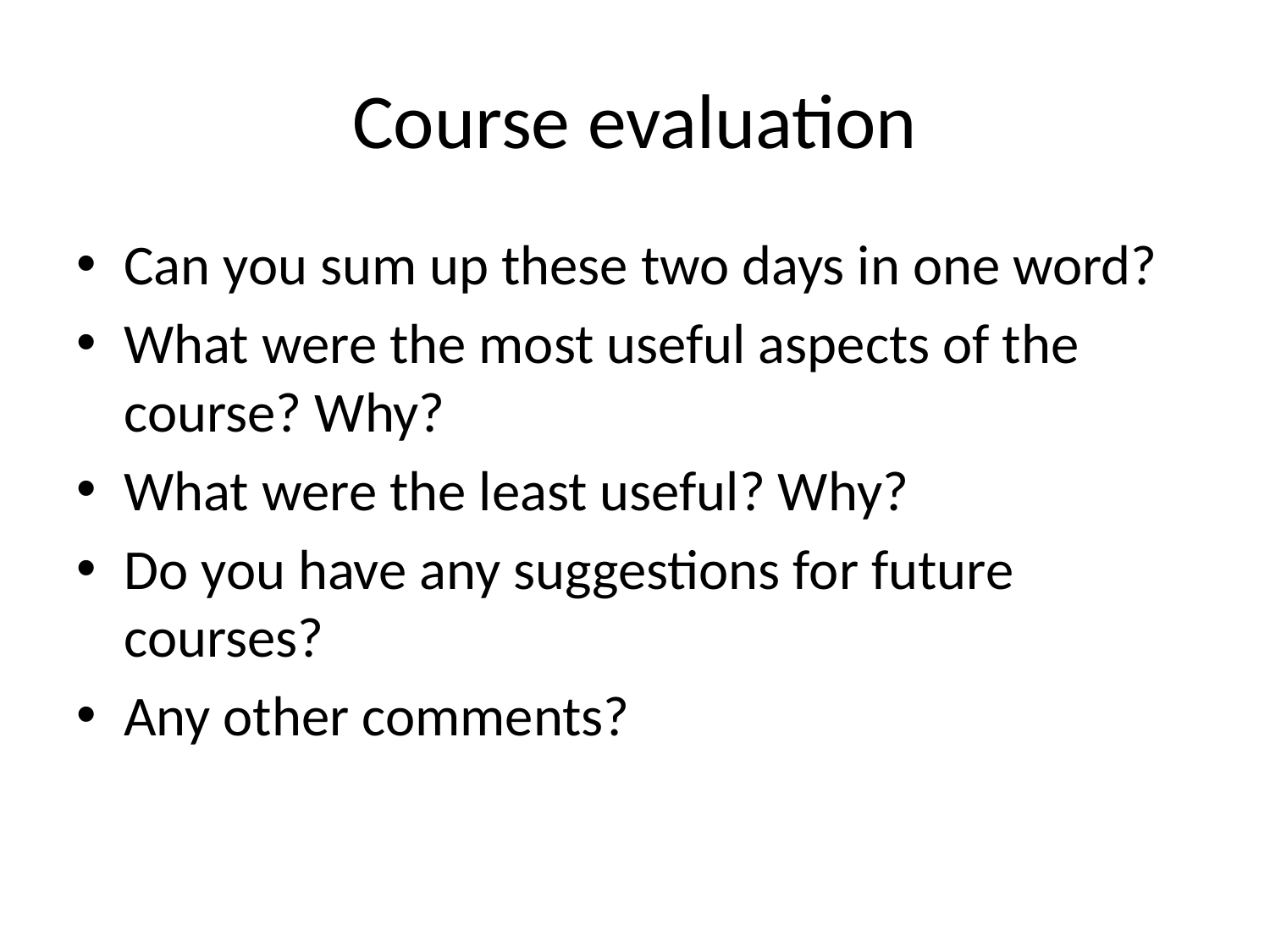

# Course evaluation
Can you sum up these two days in one word?
What were the most useful aspects of the course? Why?
What were the least useful? Why?
Do you have any suggestions for future courses?
Any other comments?